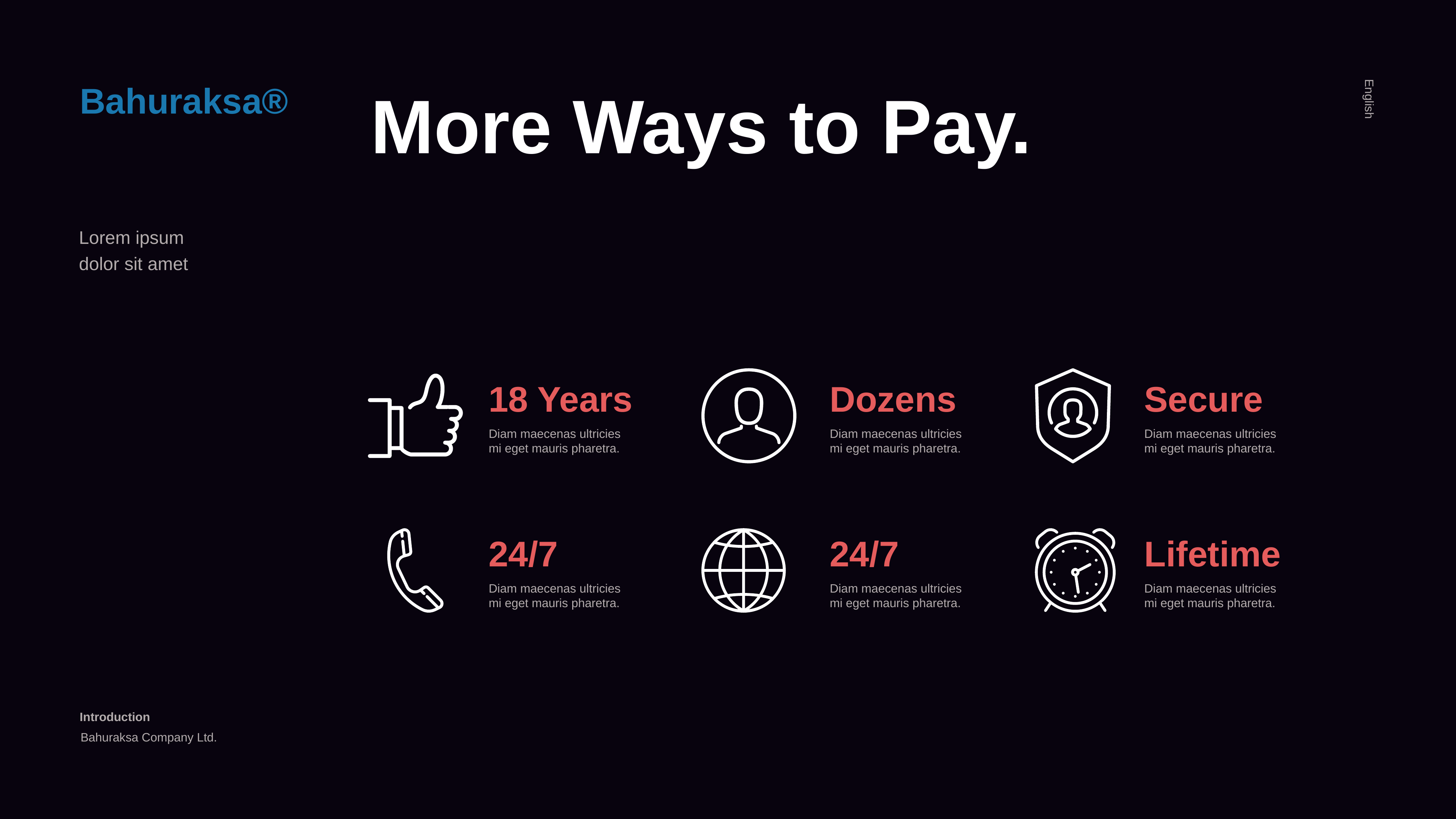

Bahuraksa®
More Ways to Pay.
English
Lorem ipsum dolor sit amet

18 Years
Dozens
Secure
Diam maecenas ultricies mi eget mauris pharetra.
Diam maecenas ultricies mi eget mauris pharetra.
Diam maecenas ultricies mi eget mauris pharetra.

24/7

24/7

Lifetime
Diam maecenas ultricies mi eget mauris pharetra.
Diam maecenas ultricies mi eget mauris pharetra.
Diam maecenas ultricies mi eget mauris pharetra.
Introduction
Bahuraksa Company Ltd.